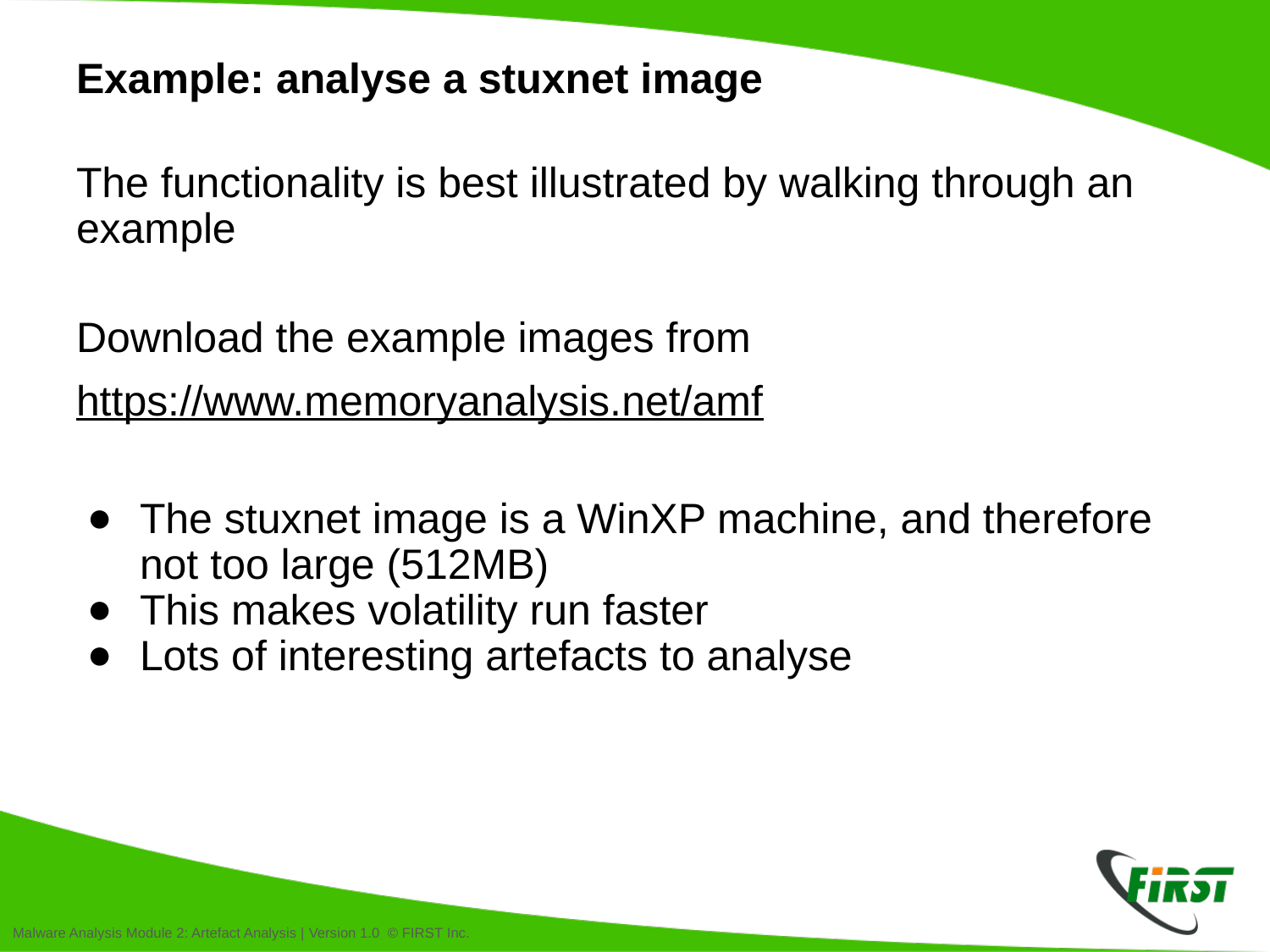

# Example: analyse a stuxnet image
The functionality is best illustrated by walking through an example

Download the example images from
https://www.memoryanalysis.net/amf

The stuxnet image is a WinXP machine, and therefore not too large (512MB)
This makes volatility run faster
Lots of interesting artefacts to analyse